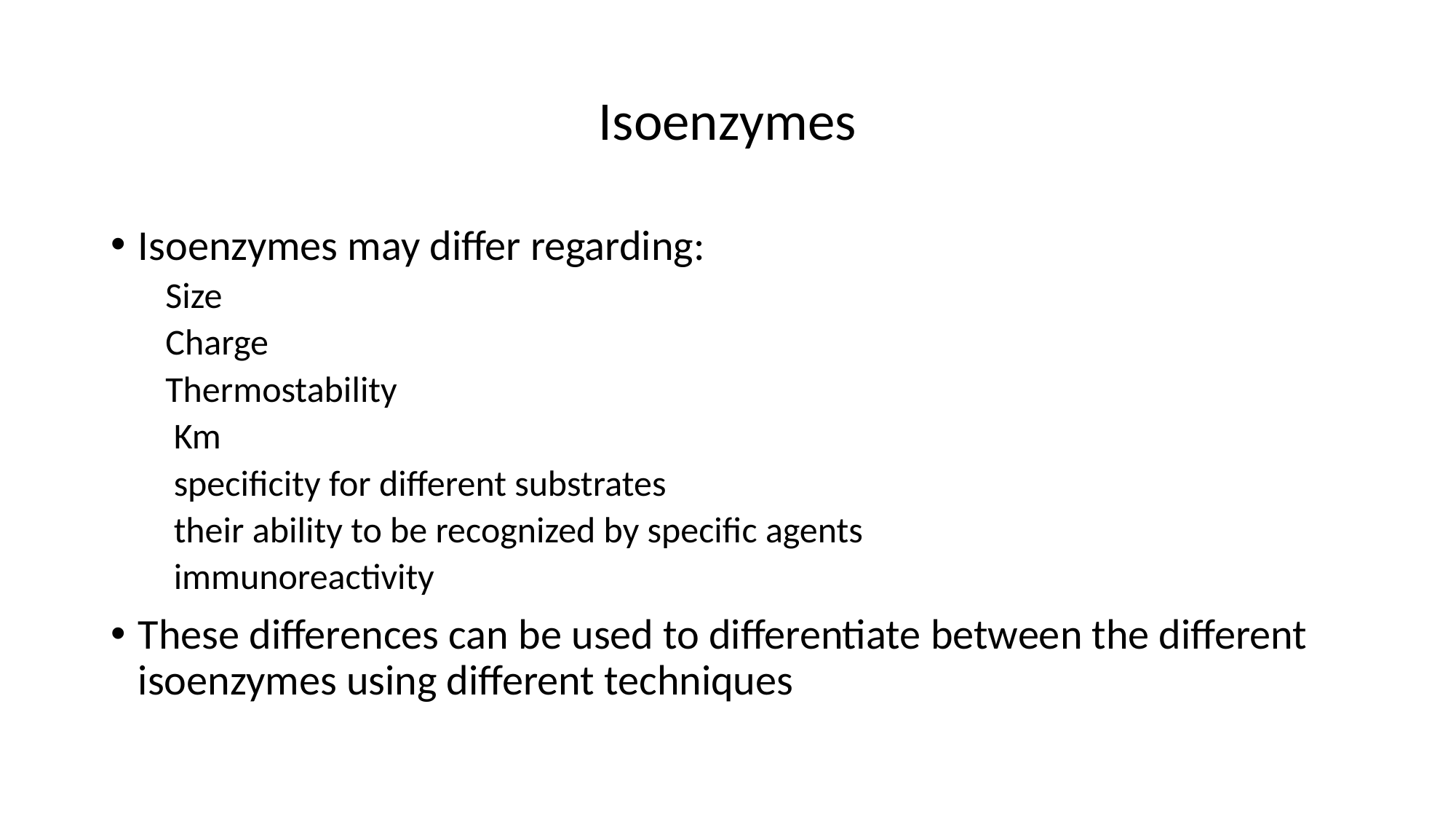

# Isoenzymes
Isoenzymes may differ regarding:
Size
Charge
Thermostability
 Km
 specificity for different substrates
 their ability to be recognized by specific agents
 immunoreactivity
These differences can be used to differentiate between the different isoenzymes using different techniques